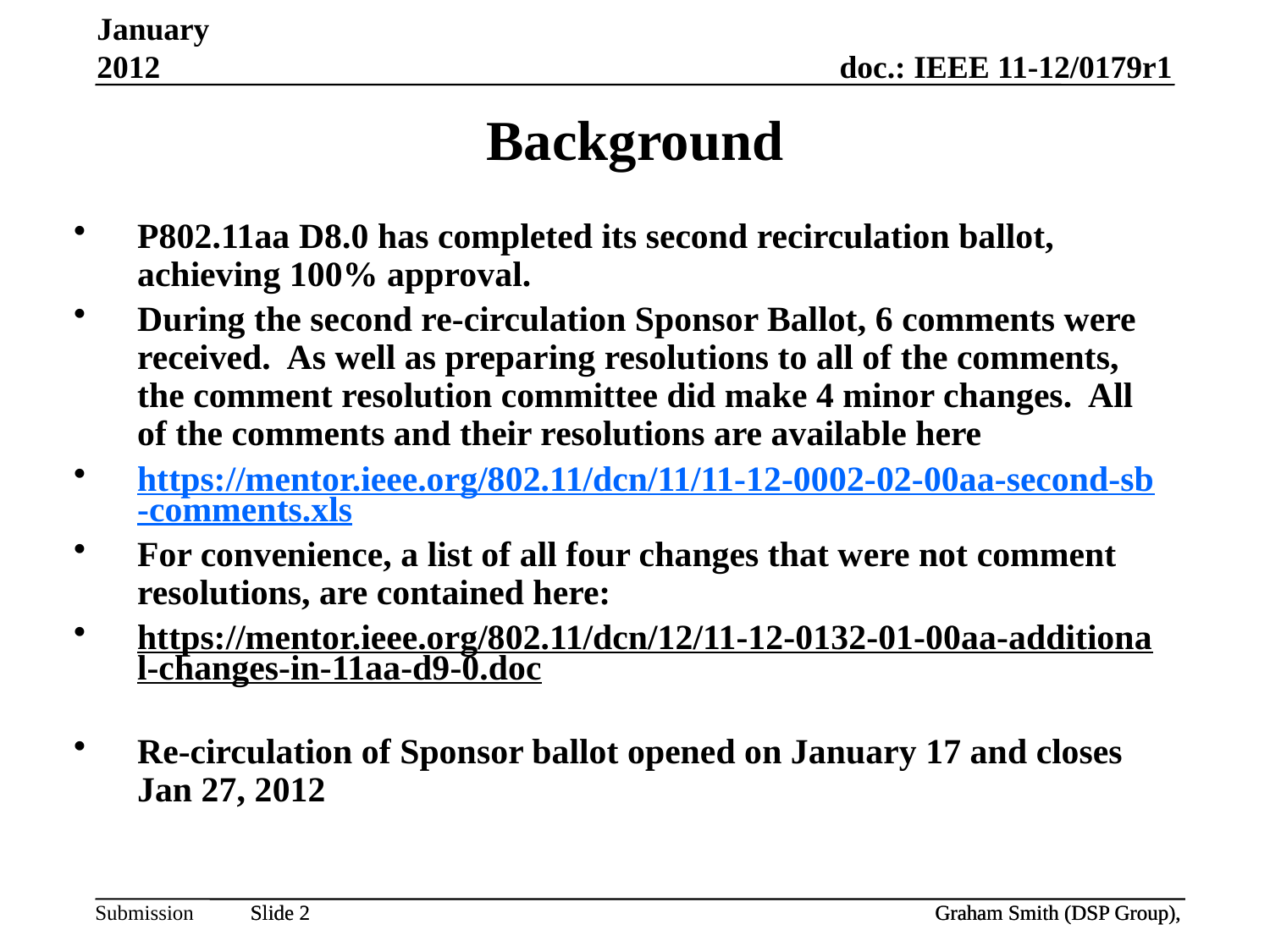

January 2012
Background
P802.11aa D8.0 has completed its second recirculation ballot, achieving 100% approval.
During the second re-circulation Sponsor Ballot, 6 comments were received.  As well as preparing resolutions to all of the comments, the comment resolution committee did make 4 minor changes.  All of the comments and their resolutions are available here
https://mentor.ieee.org/802.11/dcn/11/11-12-0002-02-00aa-second-sb-comments.xls
For convenience, a list of all four changes that were not comment resolutions, are contained here:
https://mentor.ieee.org/802.11/dcn/12/11-12-0132-01-00aa-additional-changes-in-11aa-d9-0.doc
Re-circulation of Sponsor ballot opened on January 17 and closes Jan 27, 2012
Graham Smith (DSP Group),
Graham Smith (DSP Group),
Slide 2
Slide 2